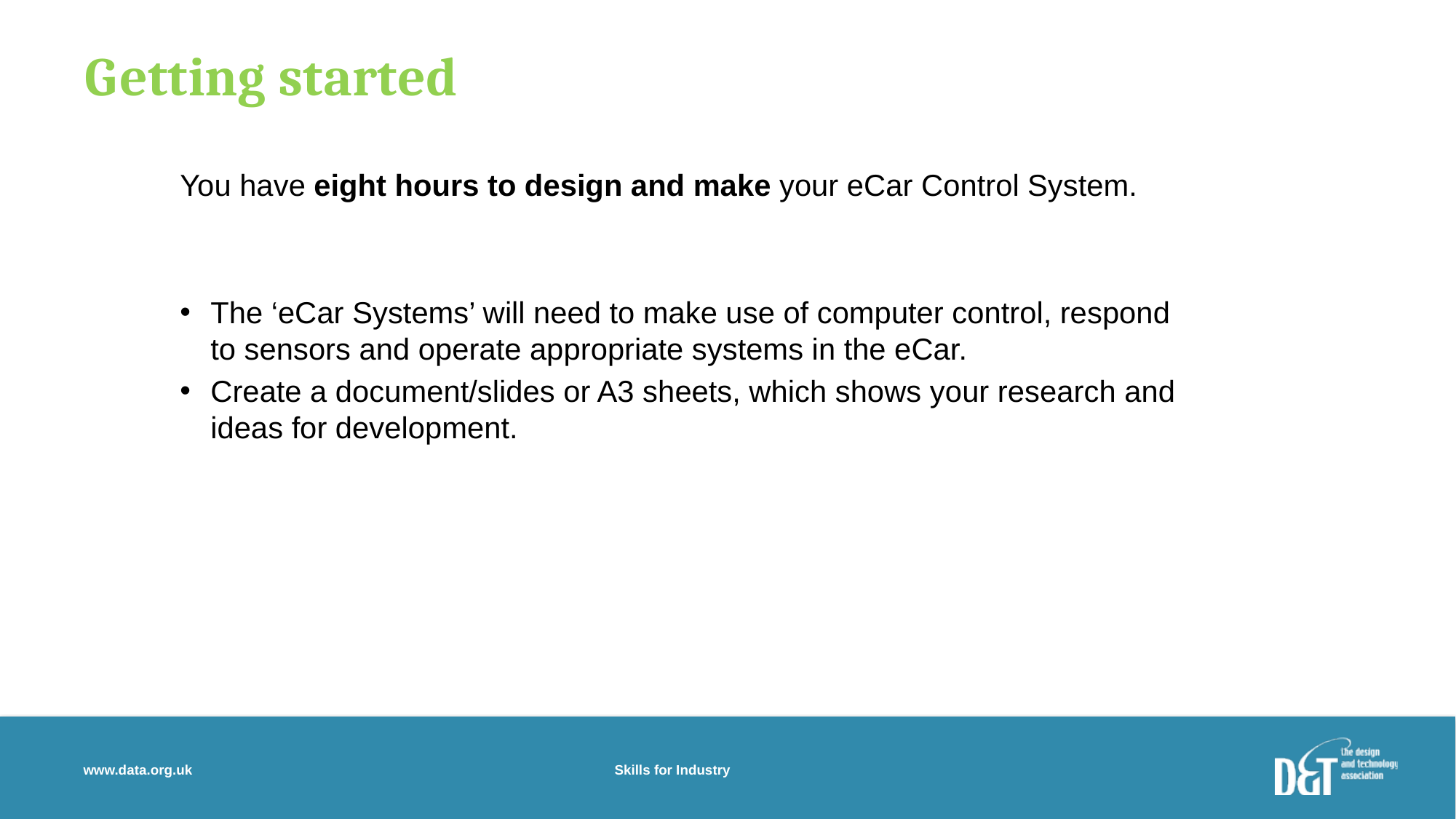

# Getting started
You have eight hours to design and make your eCar Control System.

The ‘eCar Systems’ will need to make use of computer control, respond to sensors and operate appropriate systems in the eCar.
Create a document/slides or A3 sheets, which shows your research and ideas for development.